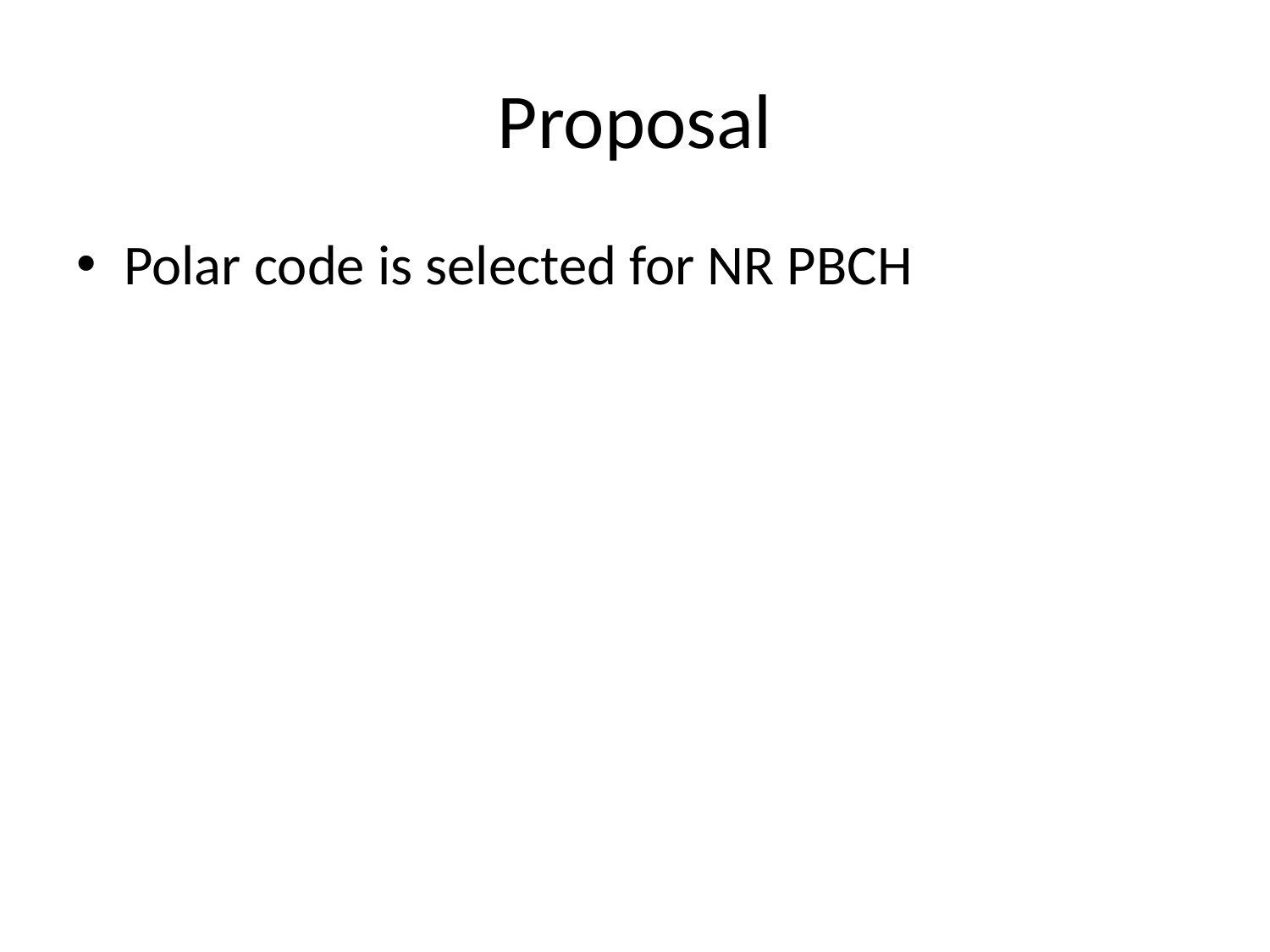

# Proposal
Polar code is selected for NR PBCH